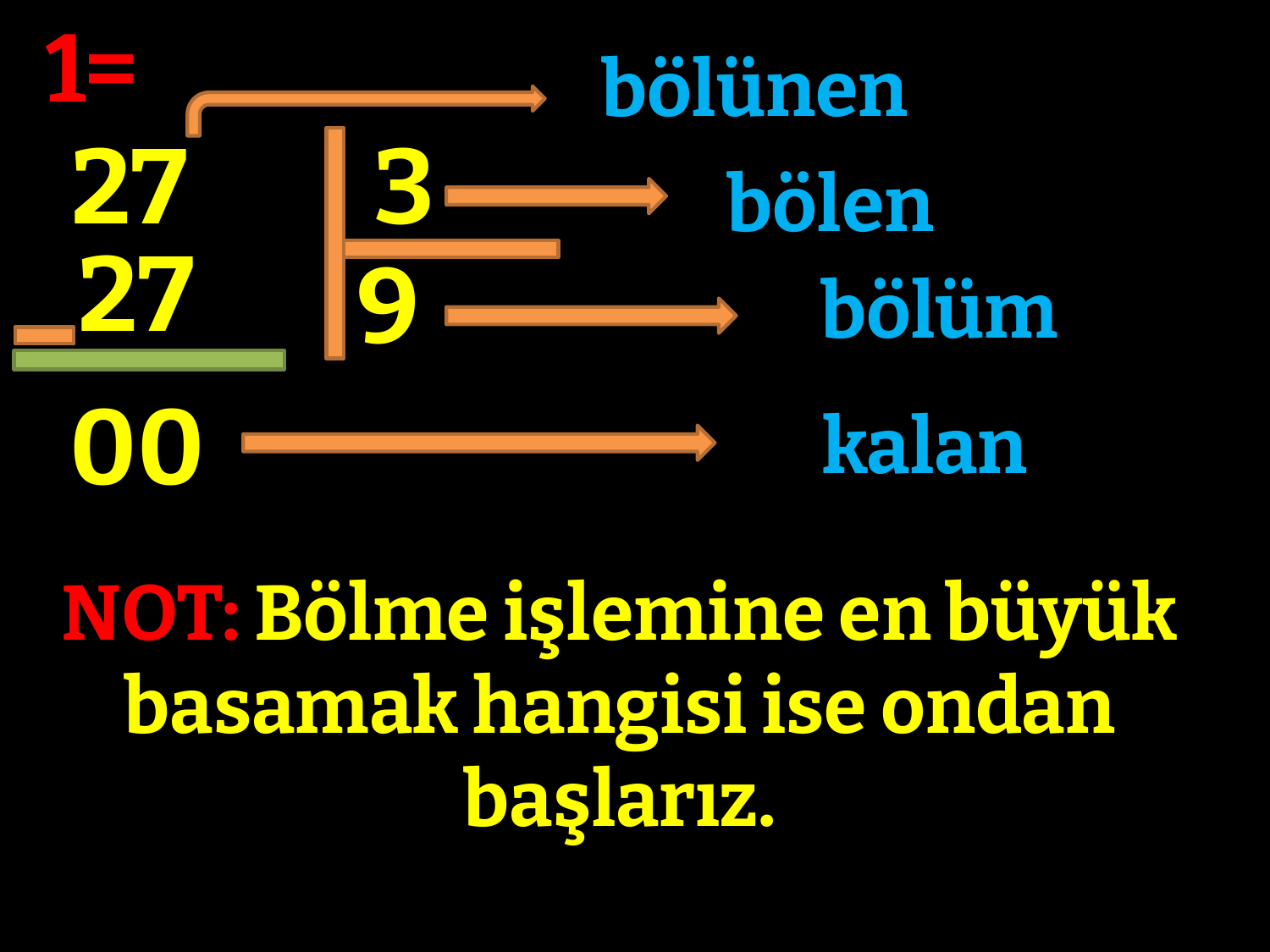

1=
bölünen

27
3
bölen

27
9
bölüm
#

00
kalan

NOT: Bölme işlemine en büyük basamak hangisi ise ondan başlarız.